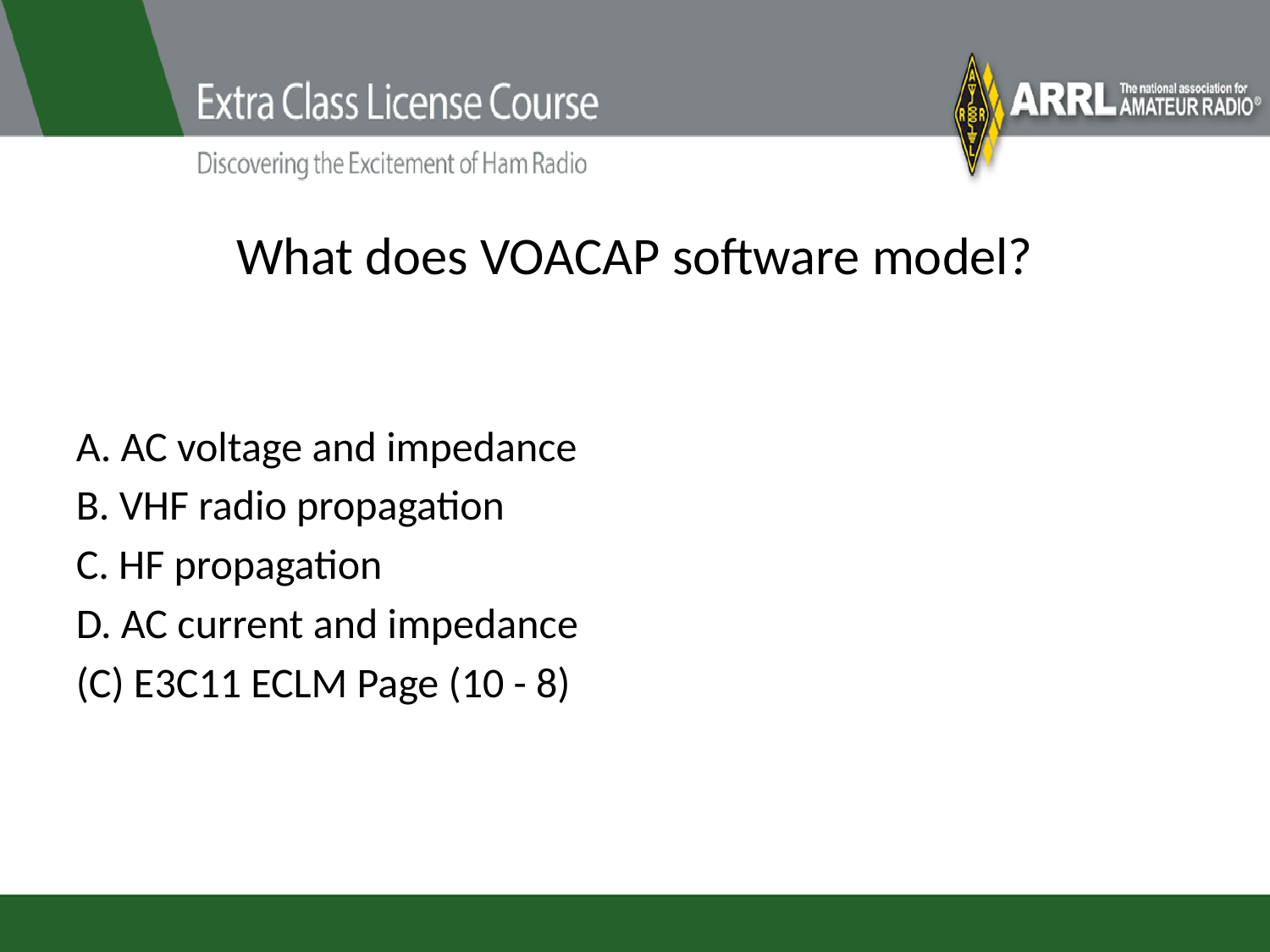

# What does VOACAP software model?
A. AC voltage and impedance
B. VHF radio propagation
C. HF propagation
D. AC current and impedance
(C) E3C11 ECLM Page (10 - 8)